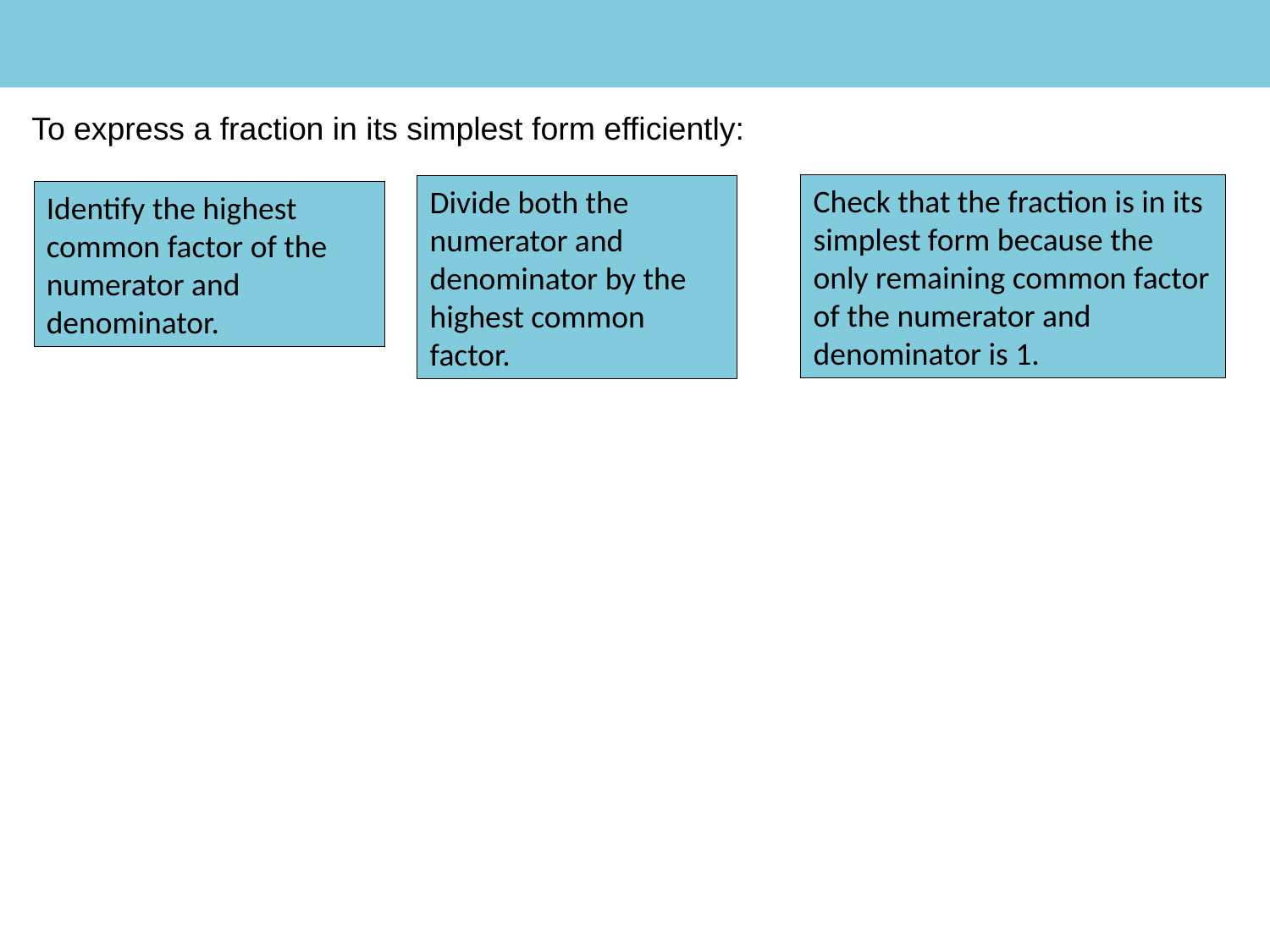

Upper Key Stage 2 Fractions Lesson 13
#
To express a fraction in its simplest form efficiently:
Check that the fraction is in its simplest form because the only remaining common factor of the numerator and denominator is 1.
Divide both the numerator and denominator by the highest common factor.
Identify the highest common factor of the numerator and denominator.